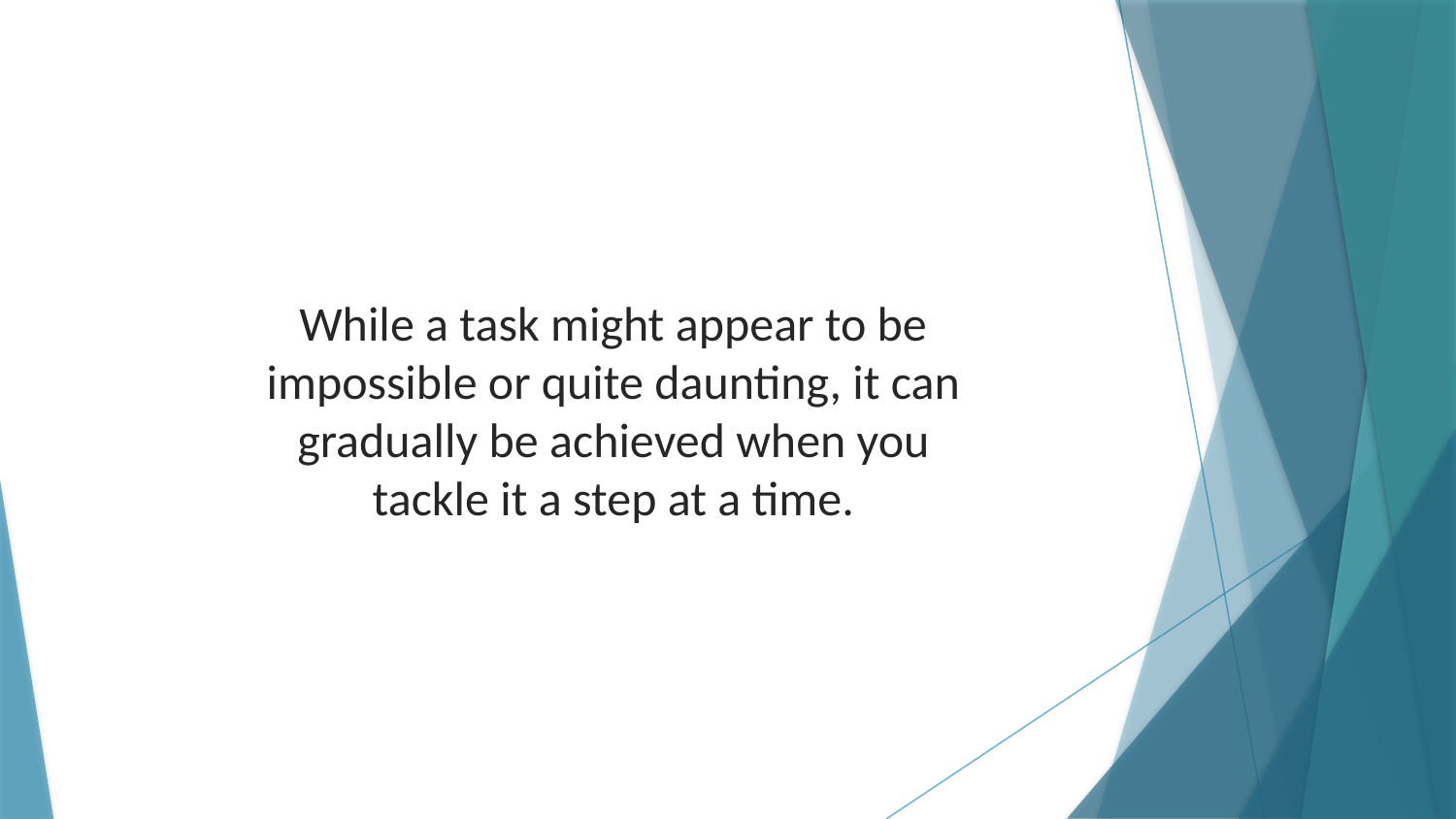

While a task might appear to be impossible or quite daunting, it can gradually be achieved when you tackle it a step at a time.